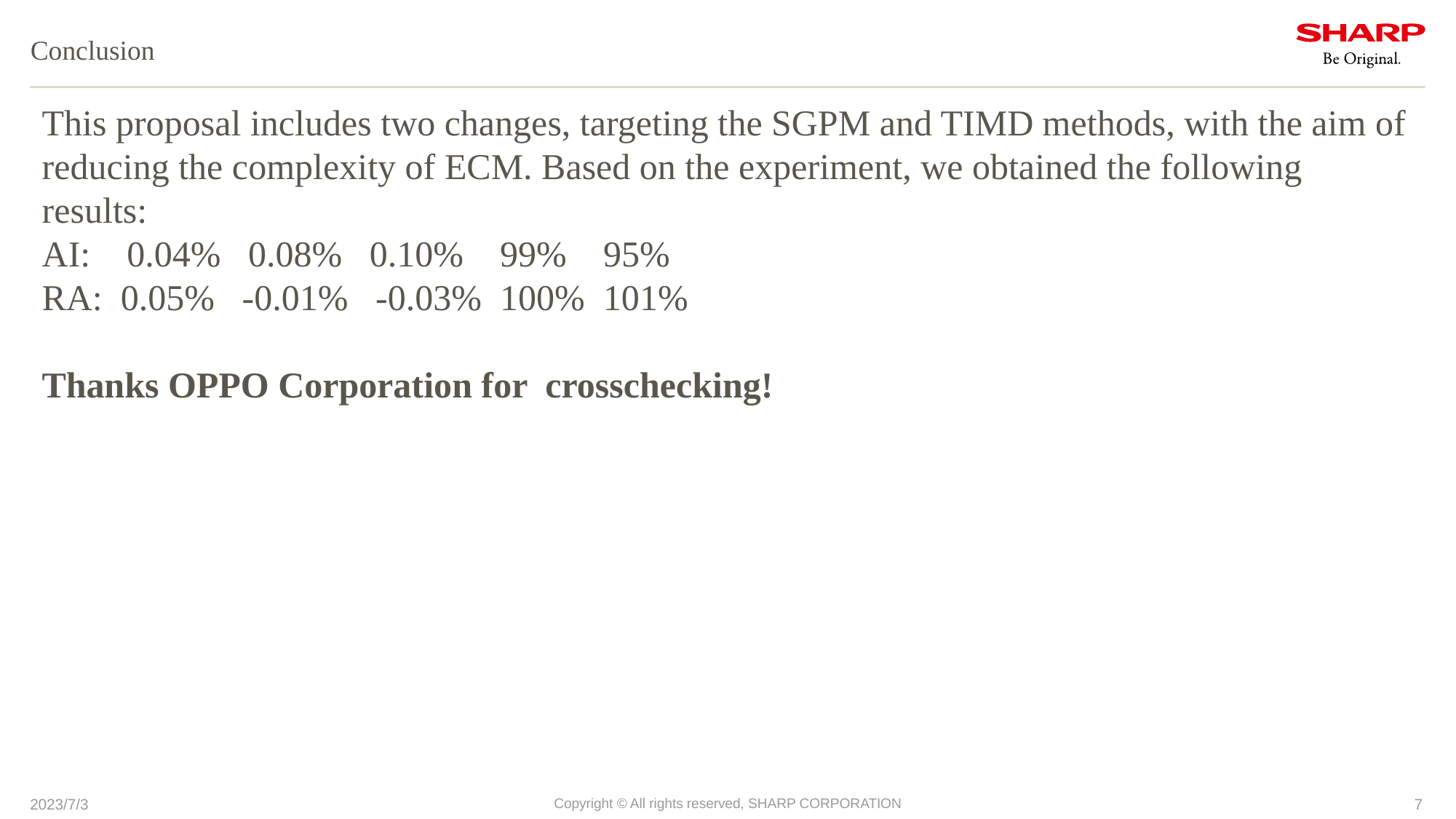

# Conclusion
This proposal includes two changes, targeting the SGPM and TIMD methods, with the aim of reducing the complexity of ECM. Based on the experiment, we obtained the following results:
AI:    0.04%   0.08%   0.10%    99%    95%
RA:  0.05%   -0.01%   -0.03%  100%  101%

Thanks OPPO Corporation for  crosschecking!
2023/7/3
Copyright © All rights reserved, SHARP CORPORATION
7